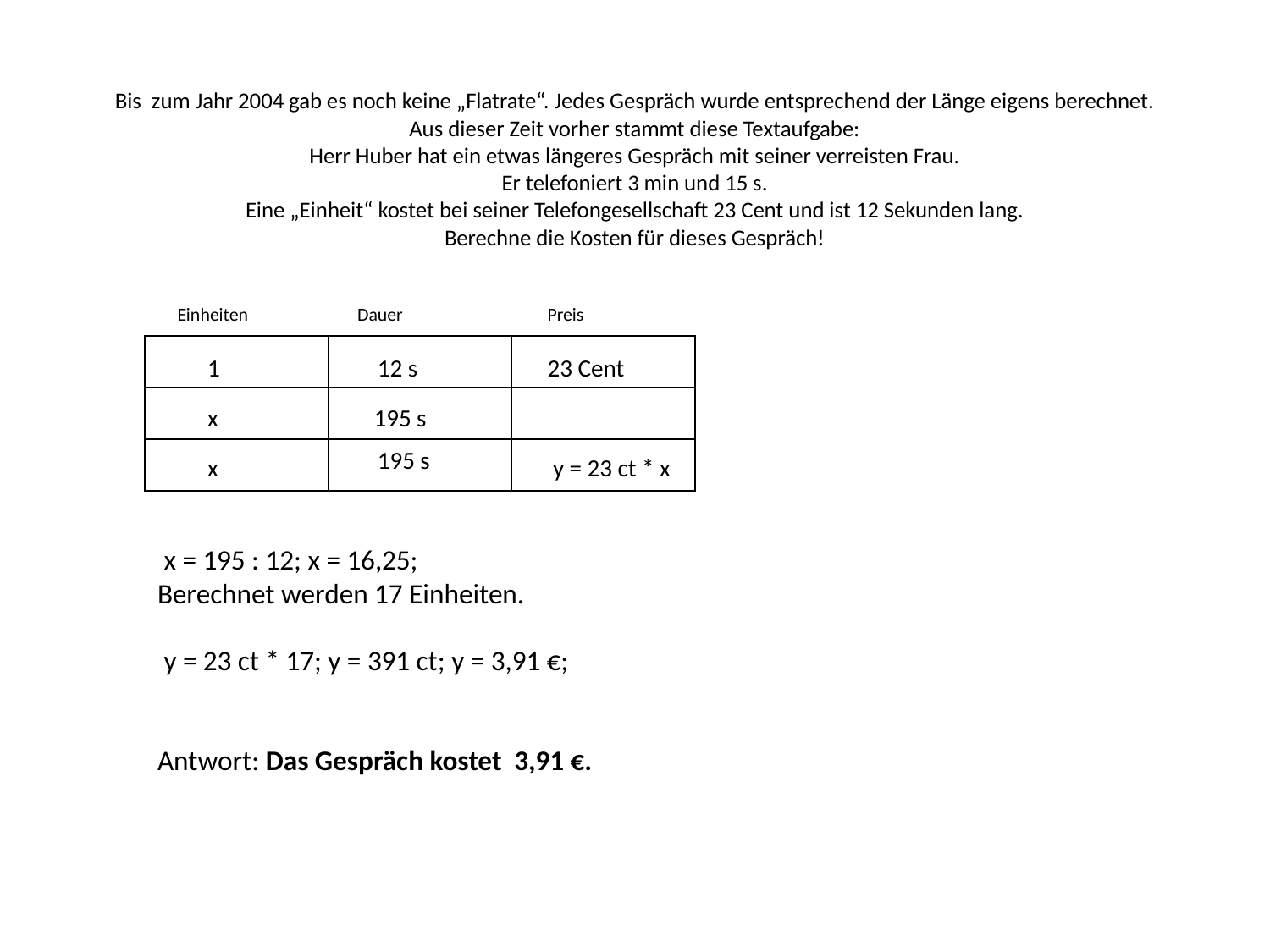

# Bis  zum Jahr 2004 gab es noch keine „Flatrate“. Jedes Gespräch wurde entsprechend der Länge eigens berechnet. Aus dieser Zeit vorher stammt diese Textaufgabe: Herr Huber hat ein etwas längeres Gespräch mit seiner verreisten Frau. Er telefoniert 3 min und 15 s. Eine „Einheit“ kostet bei seiner Telefongesellschaft 23 Cent und ist 12 Sekunden lang. Berechne die Kosten für dieses Gespräch!
Einheiten
Dauer
Preis
|  |  |  |
| --- | --- | --- |
|  |  |  |
|  |  |  |
1
12 s
23 Cent
x
   195 s
195 s
x
 y = 23 ct * x
 x = 195 : 12; x = 16,25;
Berechnet werden 17 Einheiten.
 y = 23 ct * 17; y = 391 ct; y = 3,91 €;
Antwort: Das Gespräch kostet  3,91 €.